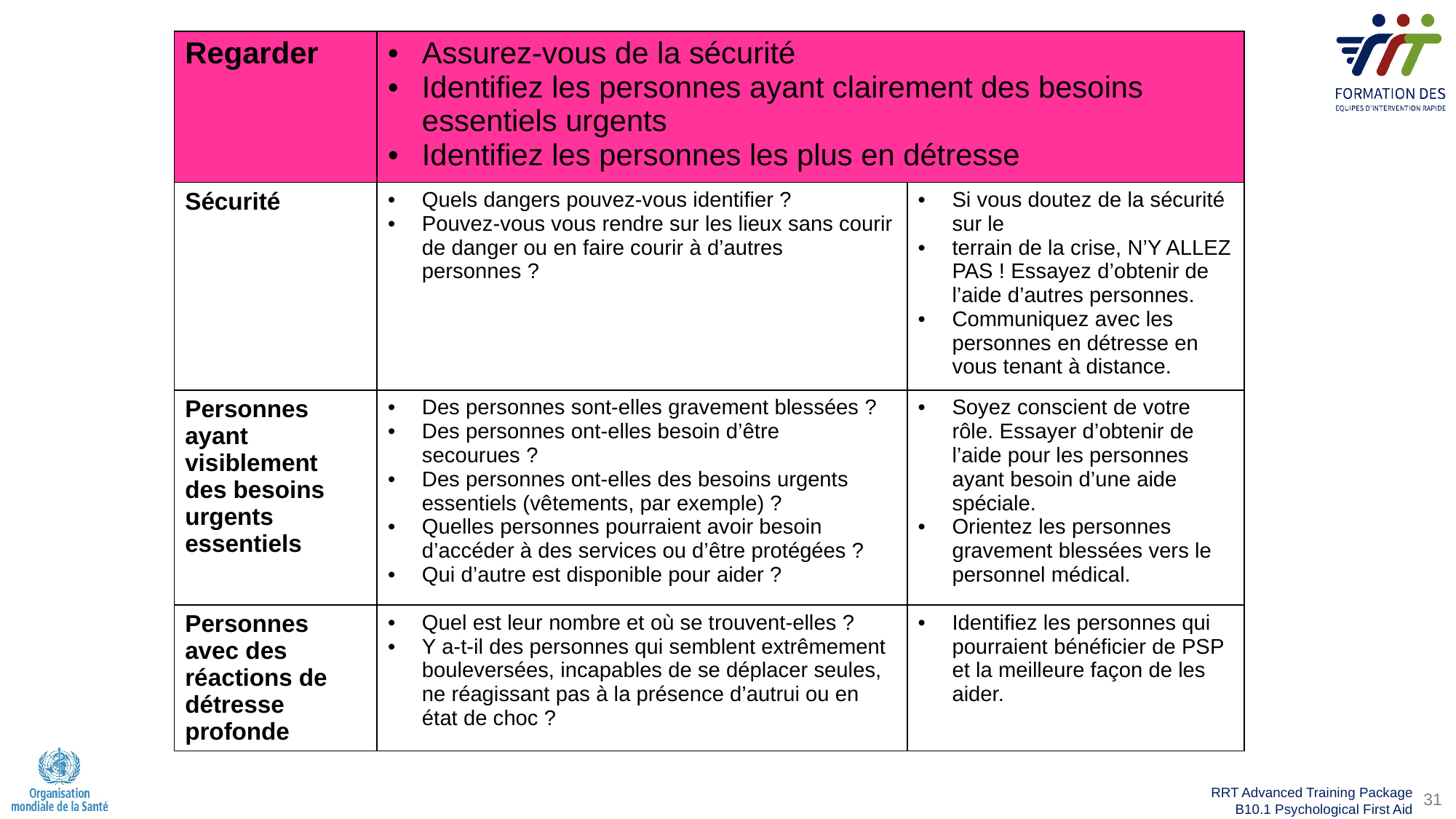

| Regarder | Assurez-vous de la sécurité Identifiez les personnes ayant clairement des besoins essentiels urgents Identifiez les personnes les plus en détresse |  |
| --- | --- | --- |
| Sécurité | Quels dangers pouvez-vous identifier ? Pouvez-vous vous rendre sur les lieux sans courir de danger ou en faire courir à d’autres personnes ? | Si vous doutez de la sécurité sur le terrain de la crise, N’Y ALLEZ PAS ! Essayez d’obtenir de l’aide d’autres personnes. Communiquez avec les personnes en détresse en vous tenant à distance. |
| Personnes ayant visiblement des besoins urgents essentiels | Des personnes sont-elles gravement blessées ? Des personnes ont-elles besoin d’être secourues ? Des personnes ont-elles des besoins urgents essentiels (vêtements, par exemple) ? Quelles personnes pourraient avoir besoin d’accéder à des services ou d’être protégées ? Qui d’autre est disponible pour aider ? | Soyez conscient de votre rôle. Essayer d’obtenir de l’aide pour les personnes ayant besoin d’une aide spéciale. Orientez les personnes gravement blessées vers le personnel médical. |
| Personnes avec des réactions de détresse profonde | Quel est leur nombre et où se trouvent-elles ? Y a-t-il des personnes qui semblent extrêmement bouleversées, incapables de se déplacer seules, ne réagissant pas à la présence d’autrui ou en état de choc ? | Identifiez les personnes qui pourraient bénéficier de PSP et la meilleure façon de les aider. |